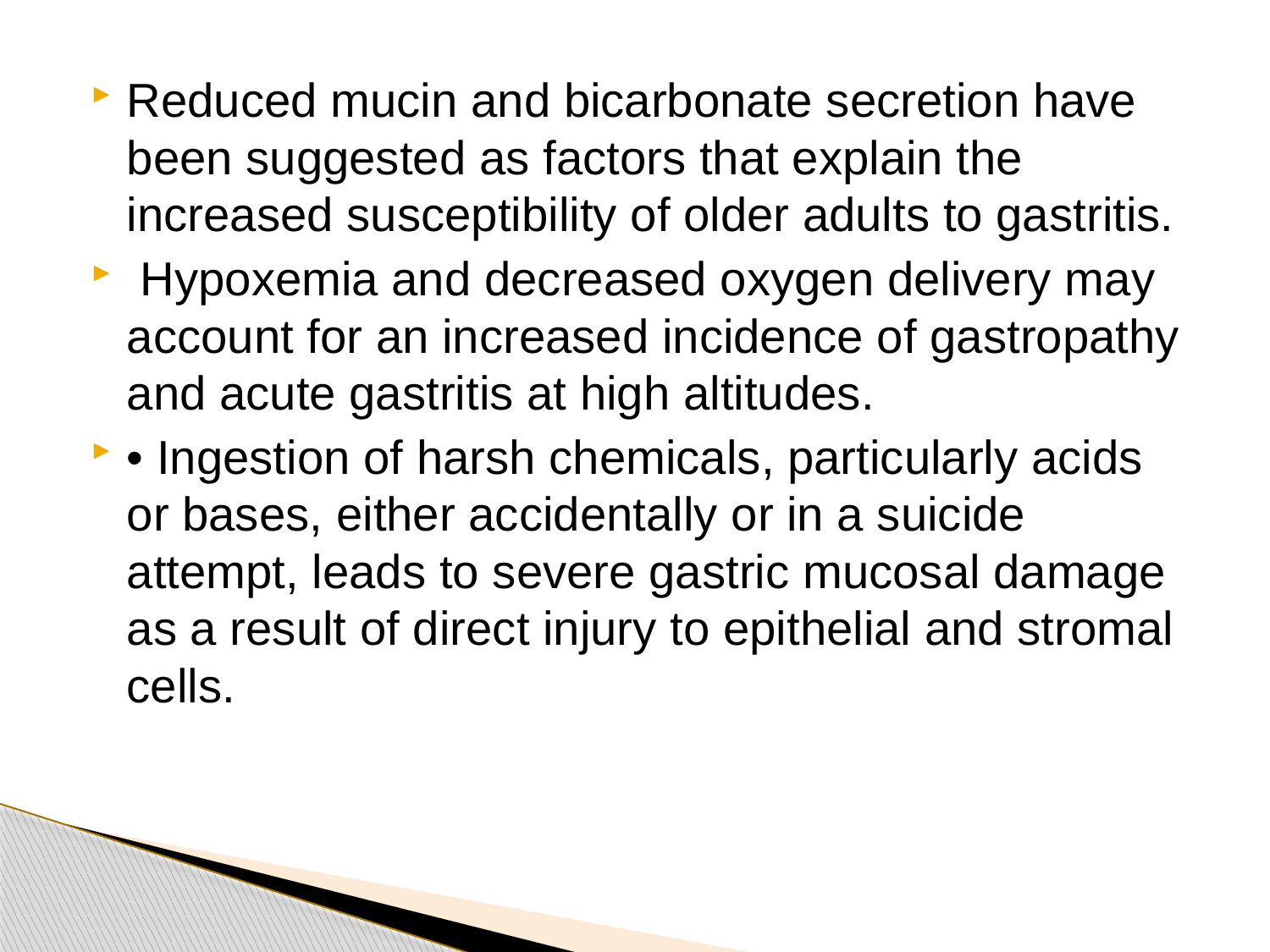

Reduced mucin and bicarbonate secretion have been suggested as factors that explain the increased susceptibility of older adults to gastritis.
 Hypoxemia and decreased oxygen delivery may account for an increased incidence of gastropathy and acute gastritis at high altitudes.
• Ingestion of harsh chemicals, particularly acids or bases, either accidentally or in a suicide attempt, leads to severe gastric mucosal damage as a result of direct injury to epithelial and stromal cells.